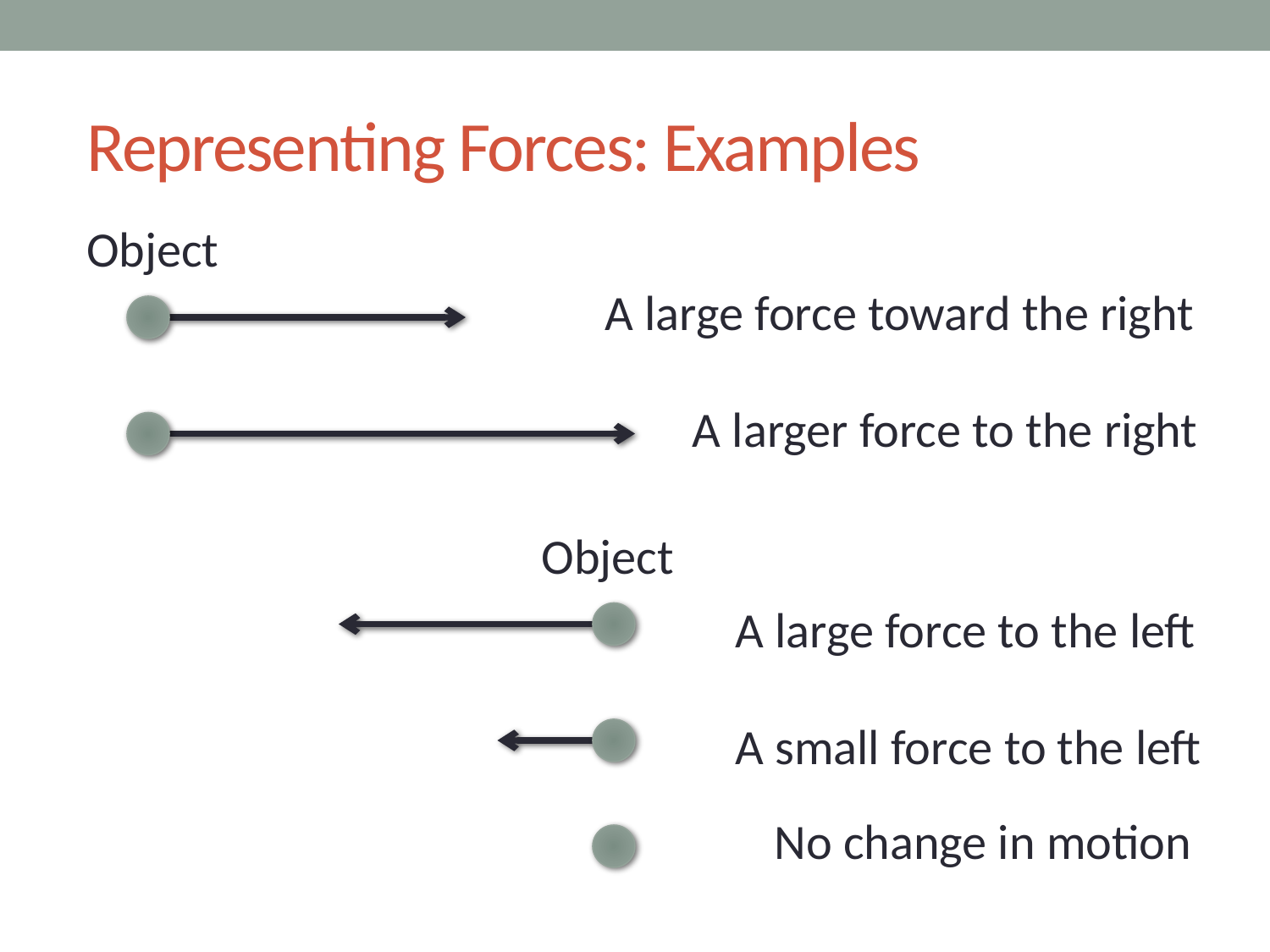

# Representing Forces: Examples
Object
A large force toward the right

A larger force to the right

Object
A large force to the left

A small force to the left

No change in motion